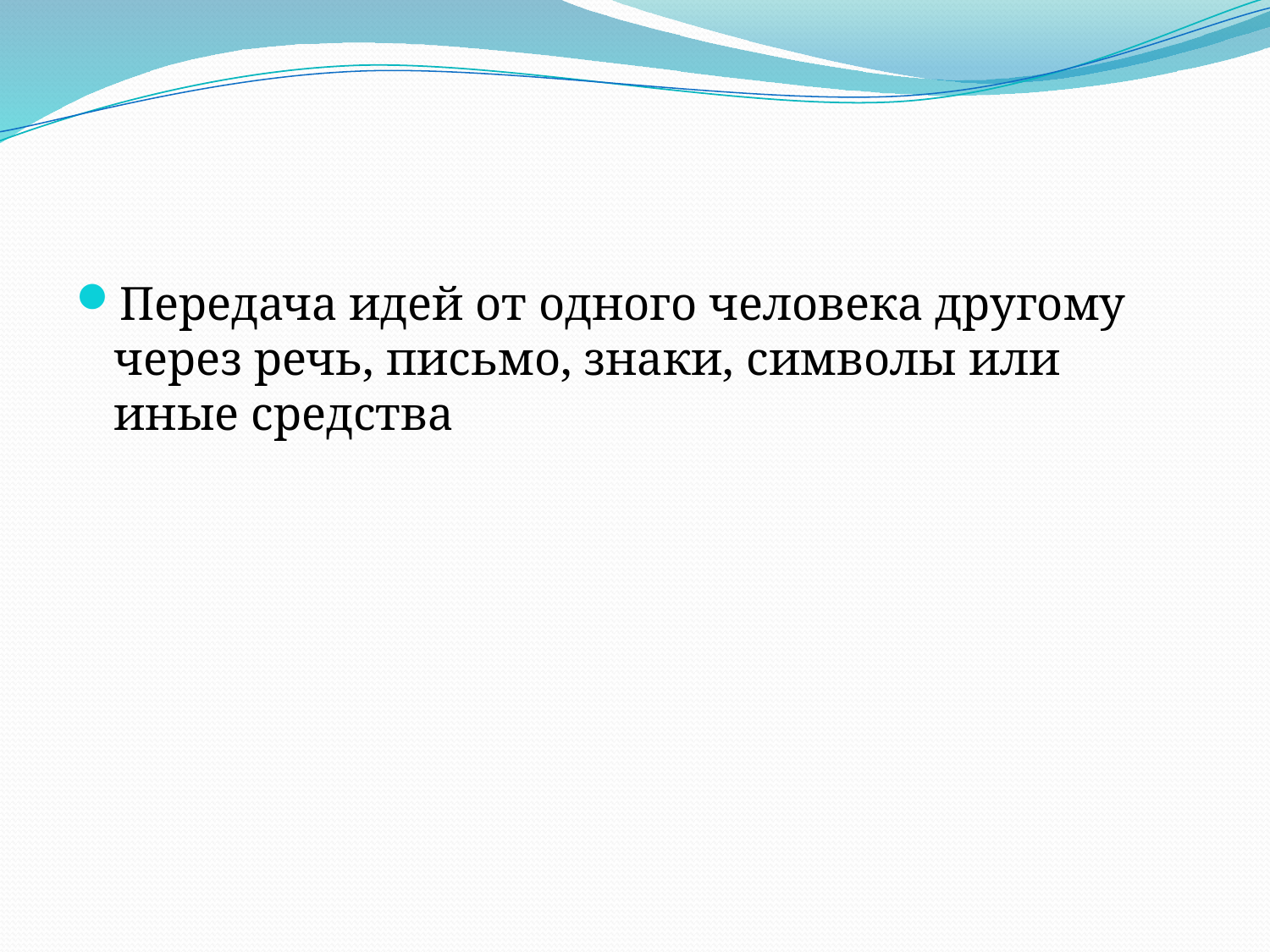

#
Передача идей от одного человека другому через речь, письмо, знаки, символы или иные средства